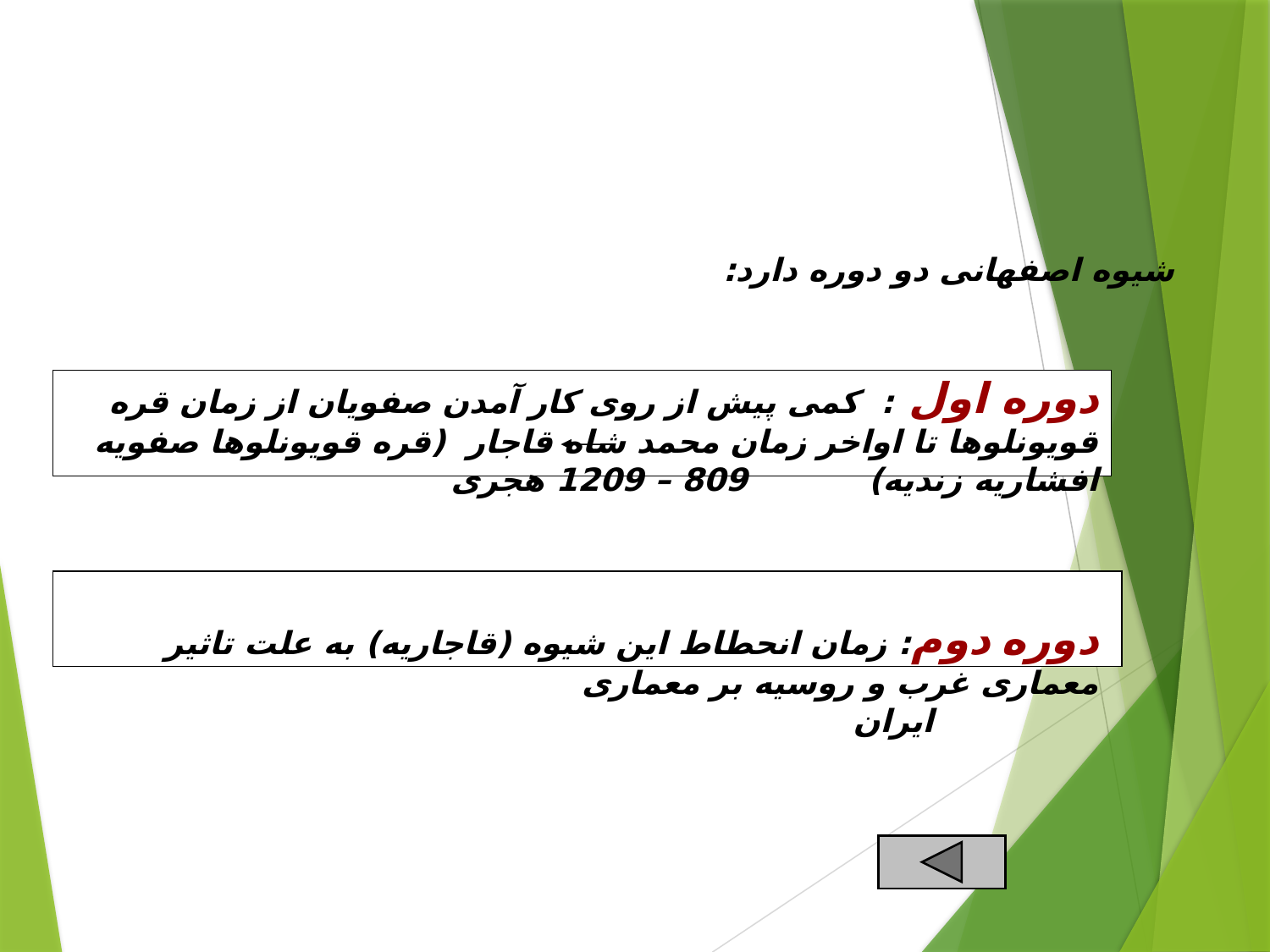

شيوه اصفهانی دو دوره دارد:

دوره اول :  کمی پیش از روی کار آمدن صفویان از زمان قره قويونلوها تا اواخر زمان محمد شاه قاجار  (قره قويونلوها صفويه افشاريه زندیه)           809 – 1209 هجری

دوره دوم: زمان انحطاط این شیوه (قاجاریه) به علت تاثیر معماری غرب و روسیه بر معماری
               ایران

197